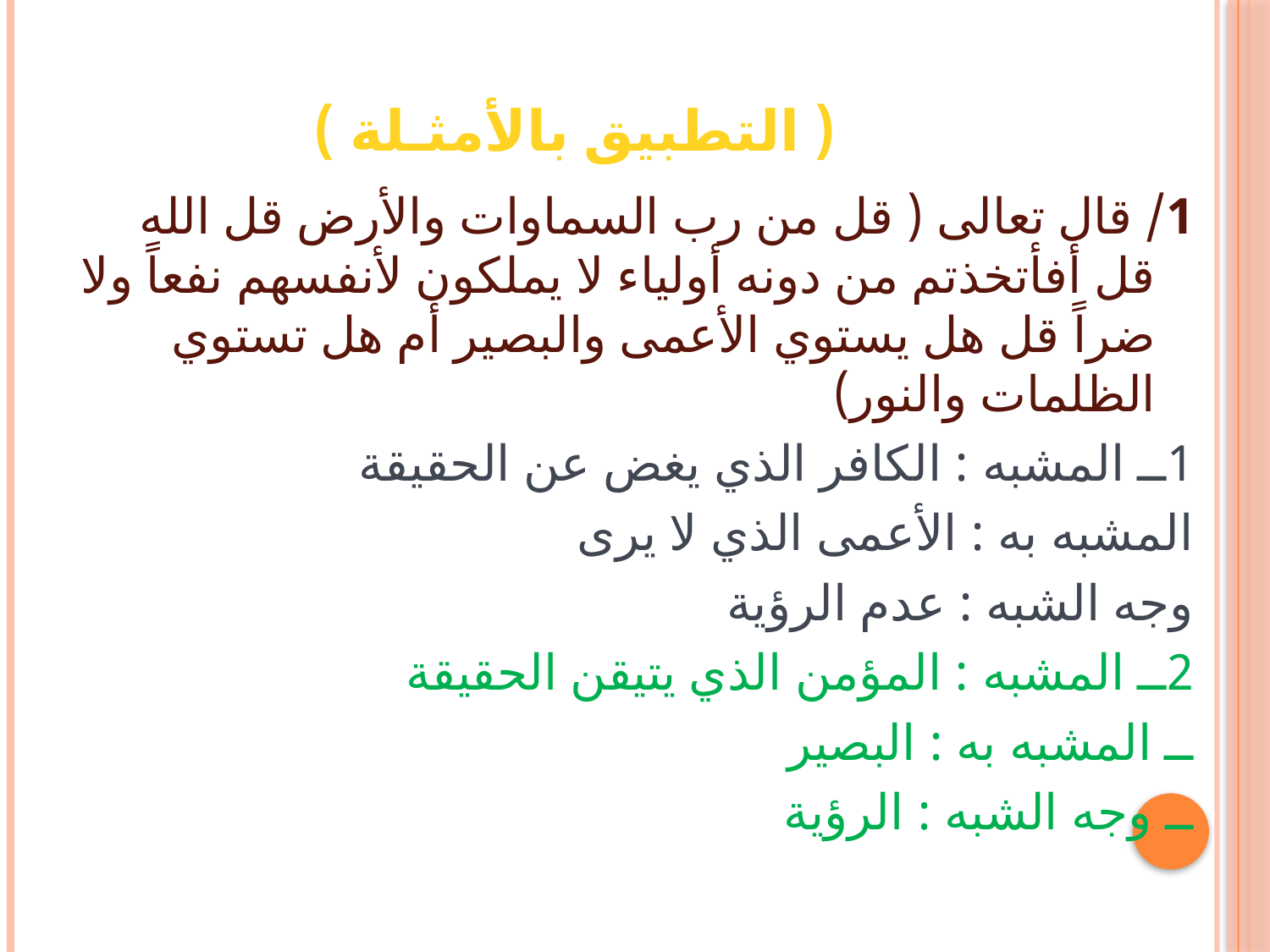

# ( التطبيق بالأمثـلة )
1/ قال تعالى ( قل من رب السماوات والأرض قل الله قل أفأتخذتم من دونه أولياء لا يملكون لأنفسهم نفعاً ولا ضراً قل هل يستوي الأعمى والبصير أم هل تستوي الظلمات والنور)
1ــ المشبه : الكافر الذي يغض عن الحقيقة
المشبه به : الأعمى الذي لا يرى
وجه الشبه : عدم الرؤية
2ــ المشبه : المؤمن الذي يتيقن الحقيقة
ــ المشبه به : البصير
ــ وجه الشبه : الرؤية